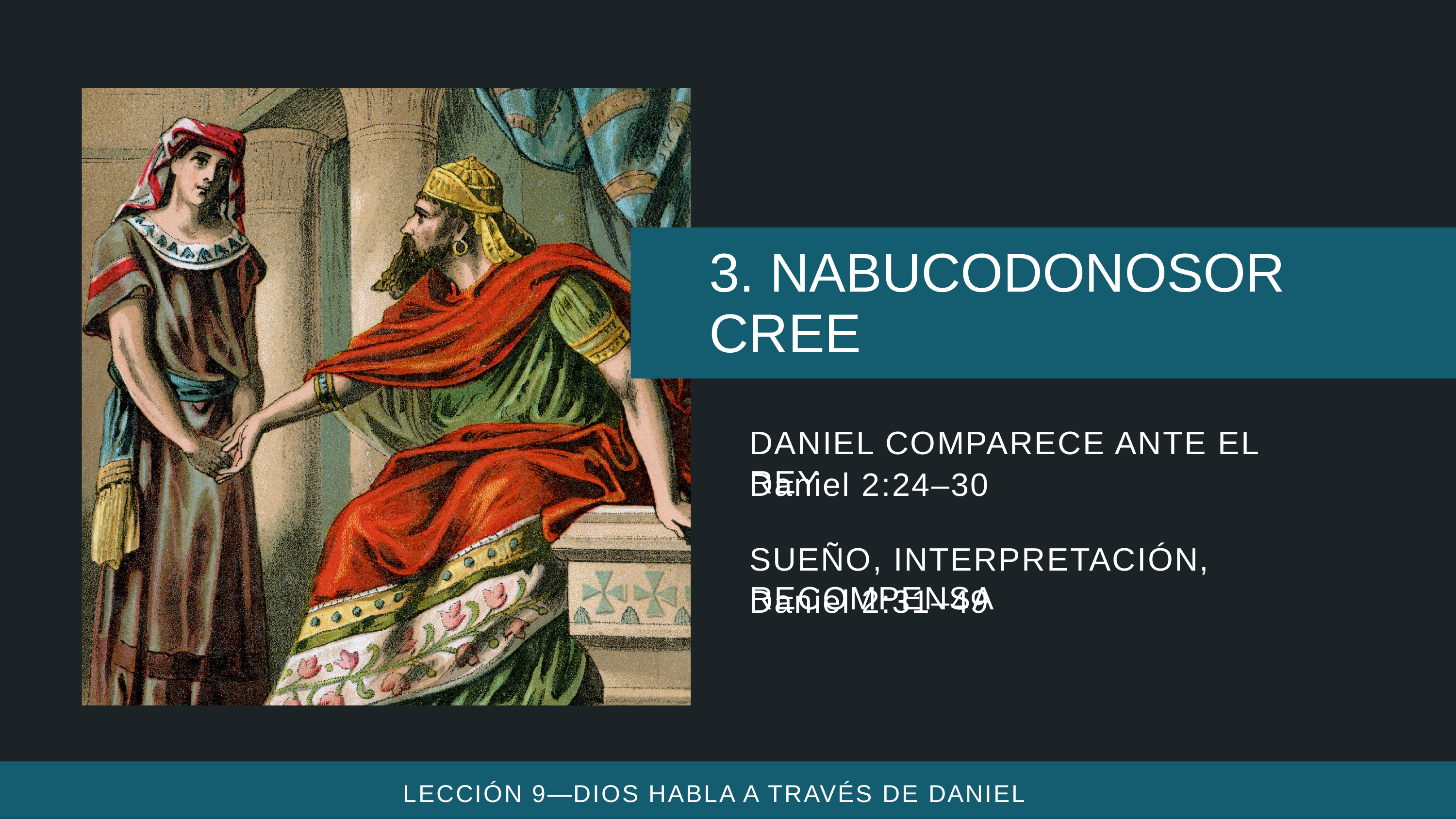

DANIEL COMPARECE ANTE EL REY
Daniel 2:24–30
SUEÑO, INTERPRETACIÓN, RECOMPENSA
Daniel 2:31–49